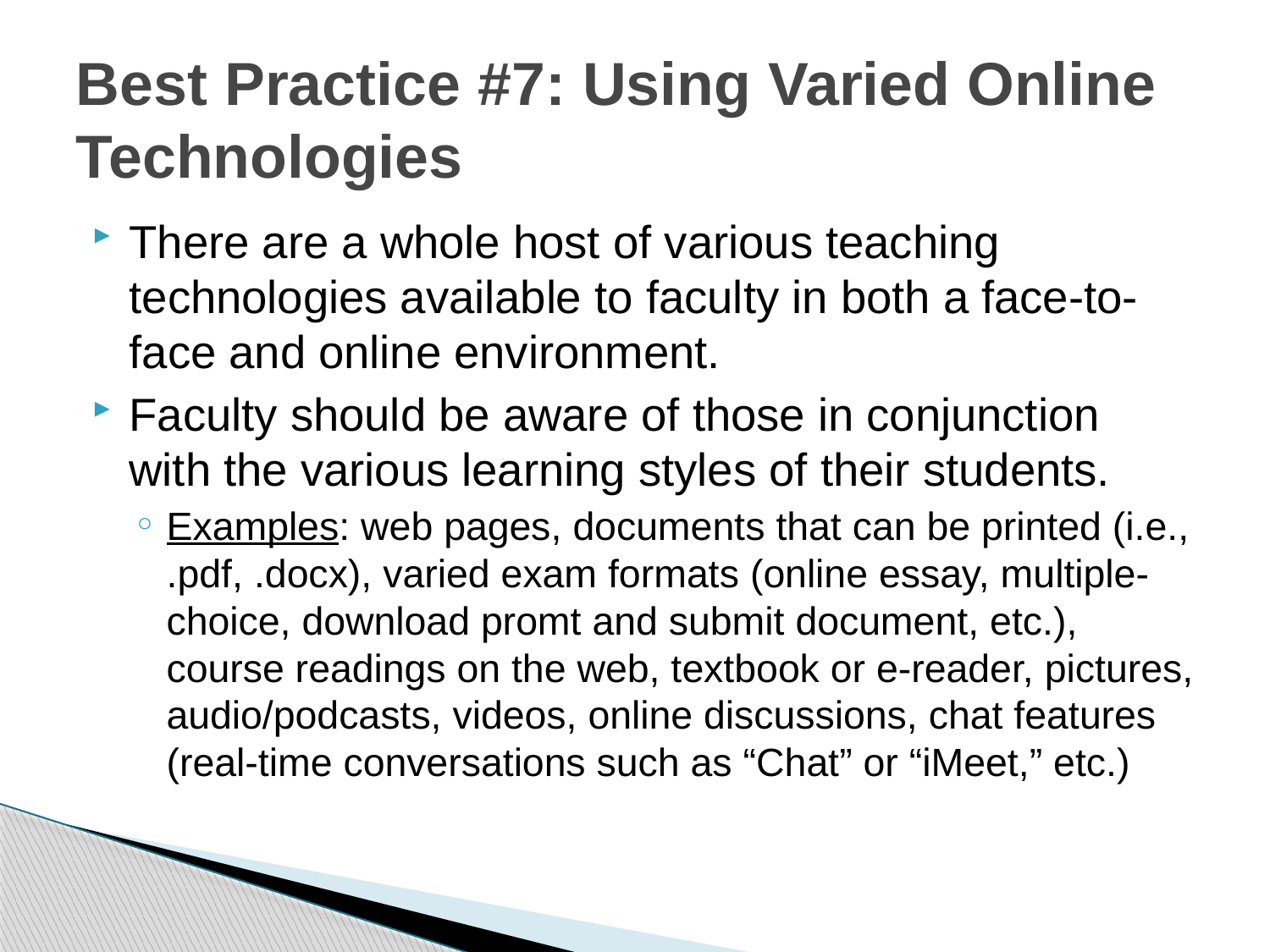

# Best Practice #7: Using Varied Online Technologies
There are a whole host of various teaching technologies available to faculty in both a face-to-face and online environment.
Faculty should be aware of those in conjunction with the various learning styles of their students.
Examples: web pages, documents that can be printed (i.e., .pdf, .docx), varied exam formats (online essay, multiple-choice, download promt and submit document, etc.), course readings on the web, textbook or e-reader, pictures, audio/podcasts, videos, online discussions, chat features (real-time conversations such as “Chat” or “iMeet,” etc.)